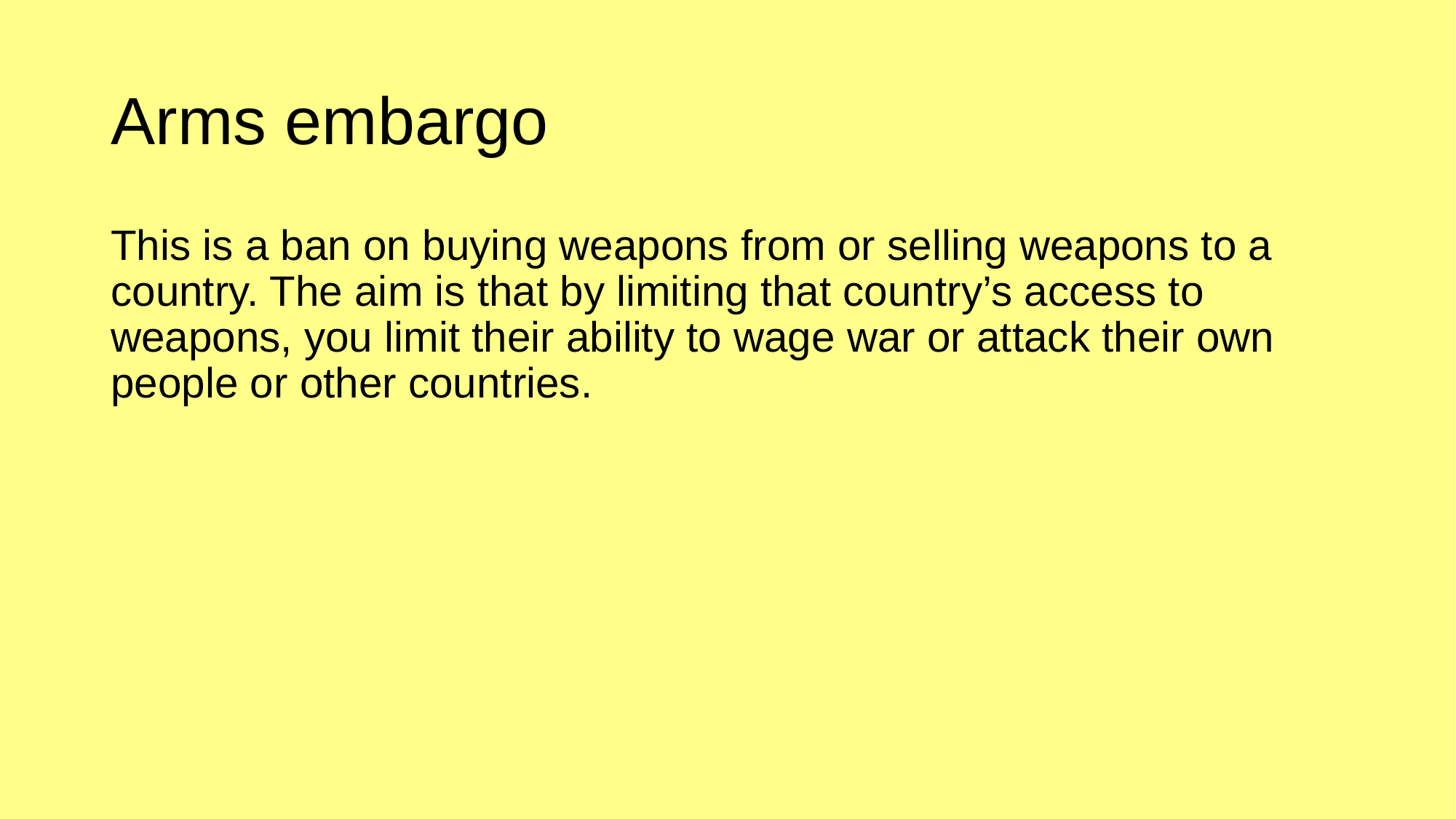

# Arms embargo
This is a ban on buying weapons from or selling weapons to a country. The aim is that by limiting that country’s access to weapons, you limit their ability to wage war or attack their own people or other countries.